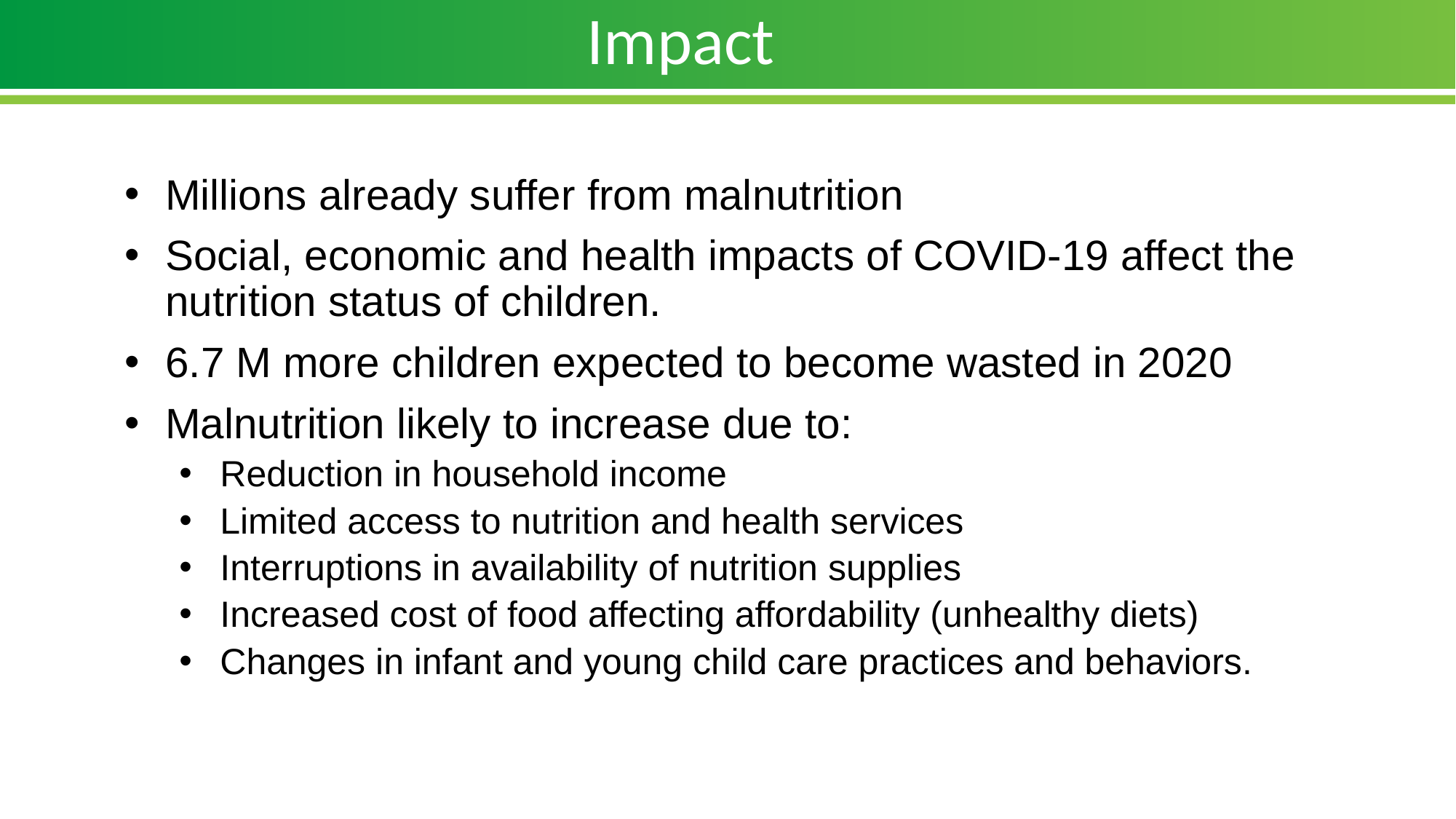

# Impact
Millions already suffer from malnutrition
Social, economic and health impacts of COVID-19 affect the nutrition status of children.
6.7 M more children expected to become wasted in 2020
Malnutrition likely to increase due to:
Reduction in household income
Limited access to nutrition and health services
Interruptions in availability of nutrition supplies
Increased cost of food affecting affordability (unhealthy diets)
Changes in infant and young child care practices and behaviors.